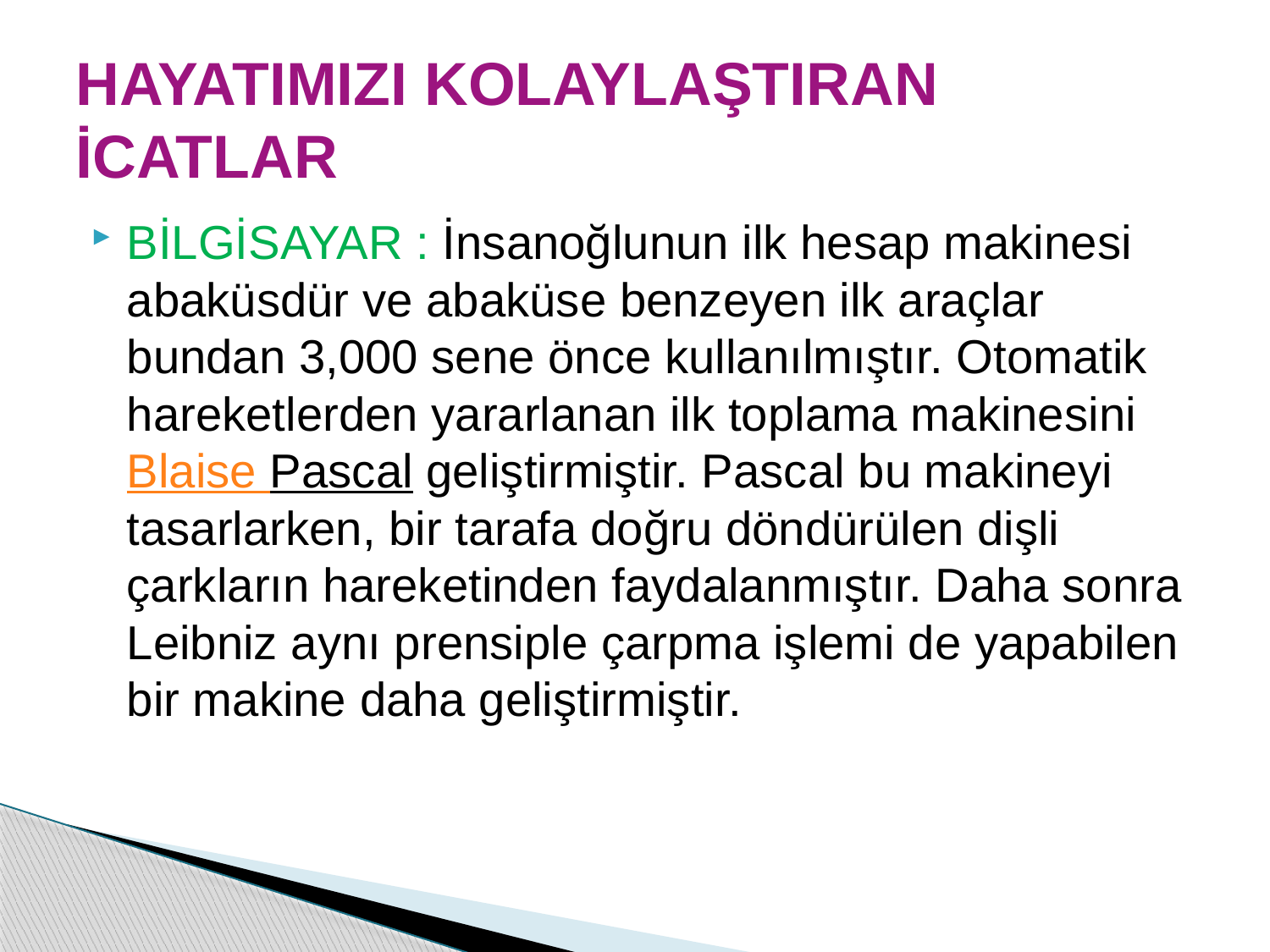

# HAYATIMIZI KOLAYLAŞTIRAN İCATLAR
BİLGİSAYAR : İnsanoğlunun ilk hesap makinesi abaküsdür ve abaküse benzeyen ilk araçlar bundan 3,000 sene önce kullanılmıştır. Otomatik hareketlerden yararlanan ilk toplama makinesini Blaise Pascal geliştirmiştir. Pascal bu makineyi tasarlarken, bir tarafa doğru döndürülen dişli çarkların hareketinden faydalanmıştır. Daha sonra Leibniz aynı prensiple çarpma işlemi de yapabilen bir makine daha geliştirmiştir.